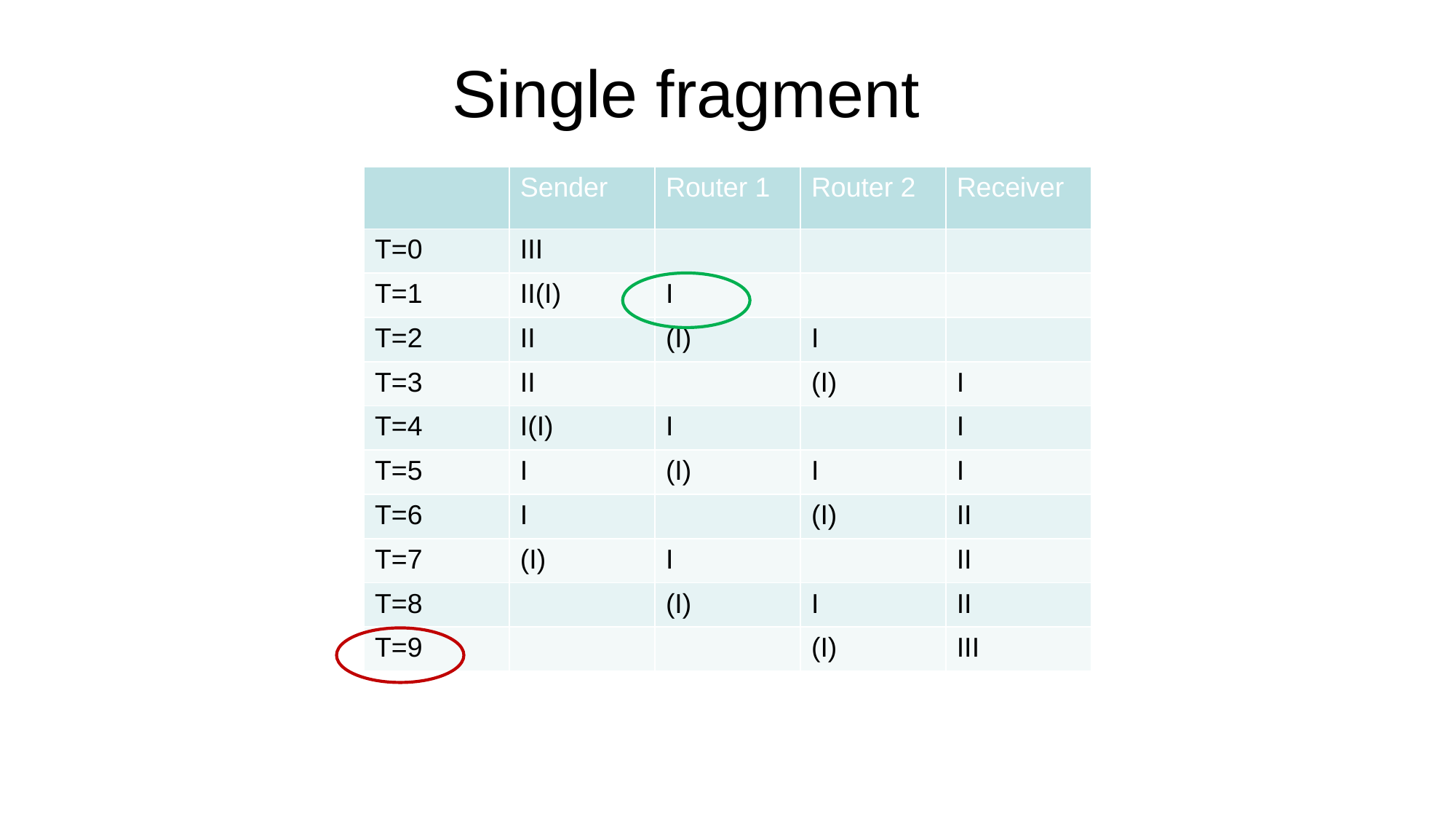

# Single fragment
|  | Sender | Router 1 | Router 2 | Receiver |
| --- | --- | --- | --- | --- |
| T=0 | III |  |  |  |
| T=1 | II(I) | I |  |  |
| T=2 | II | (I) | I |  |
| T=3 | II |  | (I) | I |
| T=4 | I(I) | I |  | I |
| T=5 | I | (I) | I | I |
| T=6 | I |  | (I) | II |
| T=7 | (I) | I |  | II |
| T=8 |  | (I) | I | II |
| T=9 |  |  | (I) | III |